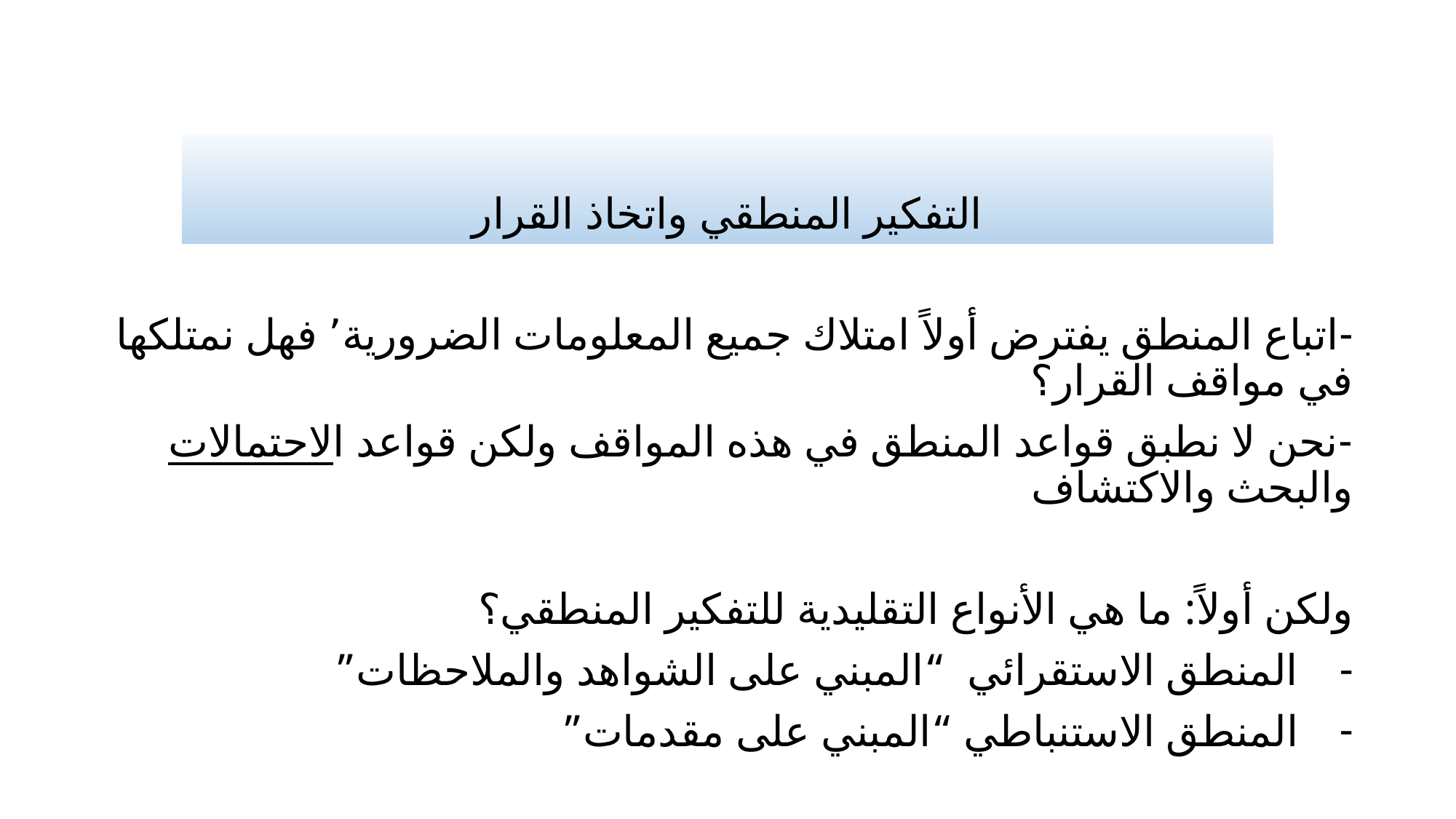

# التفكير المنطقي واتخاذ القرار
-اتباع المنطق يفترض أولاً امتلاك جميع المعلومات الضرورية٬ فهل نمتلكها في مواقف القرار؟
-نحن لا نطبق قواعد المنطق في هذه المواقف ولكن قواعد الاحتمالات والبحث والاكتشاف

ولكن أولاً: ما هي الأنواع التقليدية للتفكير المنطقي؟
المنطق الاستقرائي  “المبني على الشواهد والملاحظات”
المنطق الاستنباطي “المبني على مقدمات”